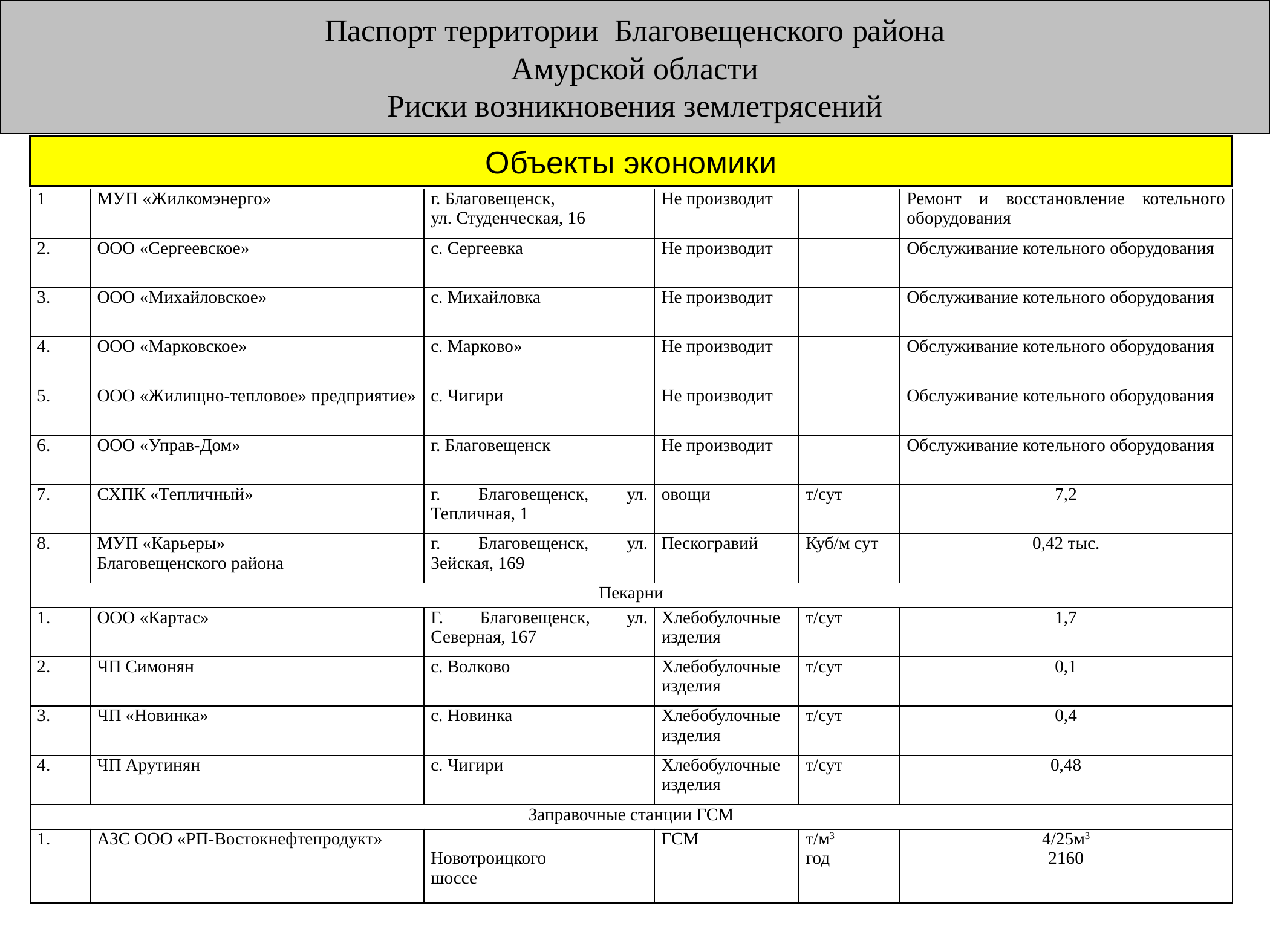

Паспорт территории  Благовещенского района
Амурской области
Риски возникновения землетрясений
Объекты экономики
| 1 | МУП «Жилкомэнерго» | г. Благовещенск, ул. Студенческая, 16 | Не производит |  | Ремонт и восстановление котельного оборудования |
| --- | --- | --- | --- | --- | --- |
| 2. | ООО «Сергеевское» | с. Сергеевка | Не производит |  | Обслуживание котельного оборудования |
| 3. | ООО «Михайловское» | с. Михайловка | Не производит |  | Обслуживание котельного оборудования |
| 4. | ООО «Марковское» | с. Марково» | Не производит |  | Обслуживание котельного оборудования |
| 5. | ООО «Жилищно-тепловое» предприятие» | с. Чигири | Не производит |  | Обслуживание котельного оборудования |
| 6. | ООО «Управ-Дом» | г. Благовещенск | Не производит |  | Обслуживание котельного оборудования |
| 7. | СХПК «Тепличный» | г. Благовещенск, ул. Тепличная, 1 | овощи | т/сут | 7,2 |
| 8. | МУП «Карьеры» Благовещенского района | г. Благовещенск, ул. Зейская, 169 | Пескогравий | Куб/м сут | 0,42 тыс. |
| Пекарни |  |  |  |  |  |
| 1. | ООО «Картас» | Г. Благовещенск, ул. Северная, 167 | Хлебобулочные изделия | т/сут | 1,7 |
| 2. | ЧП Симонян | с. Волково | Хлебобулочные изделия | т/сут | 0,1 |
| 3. | ЧП «Новинка» | с. Новинка | Хлебобулочные изделия | т/сут | 0,4 |
| 4. | ЧП Арутинян | с. Чигири | Хлебобулочные изделия | т/сут | 0,48 |
| Заправочные станции ГСМ |  |  |  |  |  |
| 1. | АЗС ООО «РП-Востокнефтепродукт» | Новотроицкого шоссе | ГСМ | т/м3 год | 4/25м3 2160 |